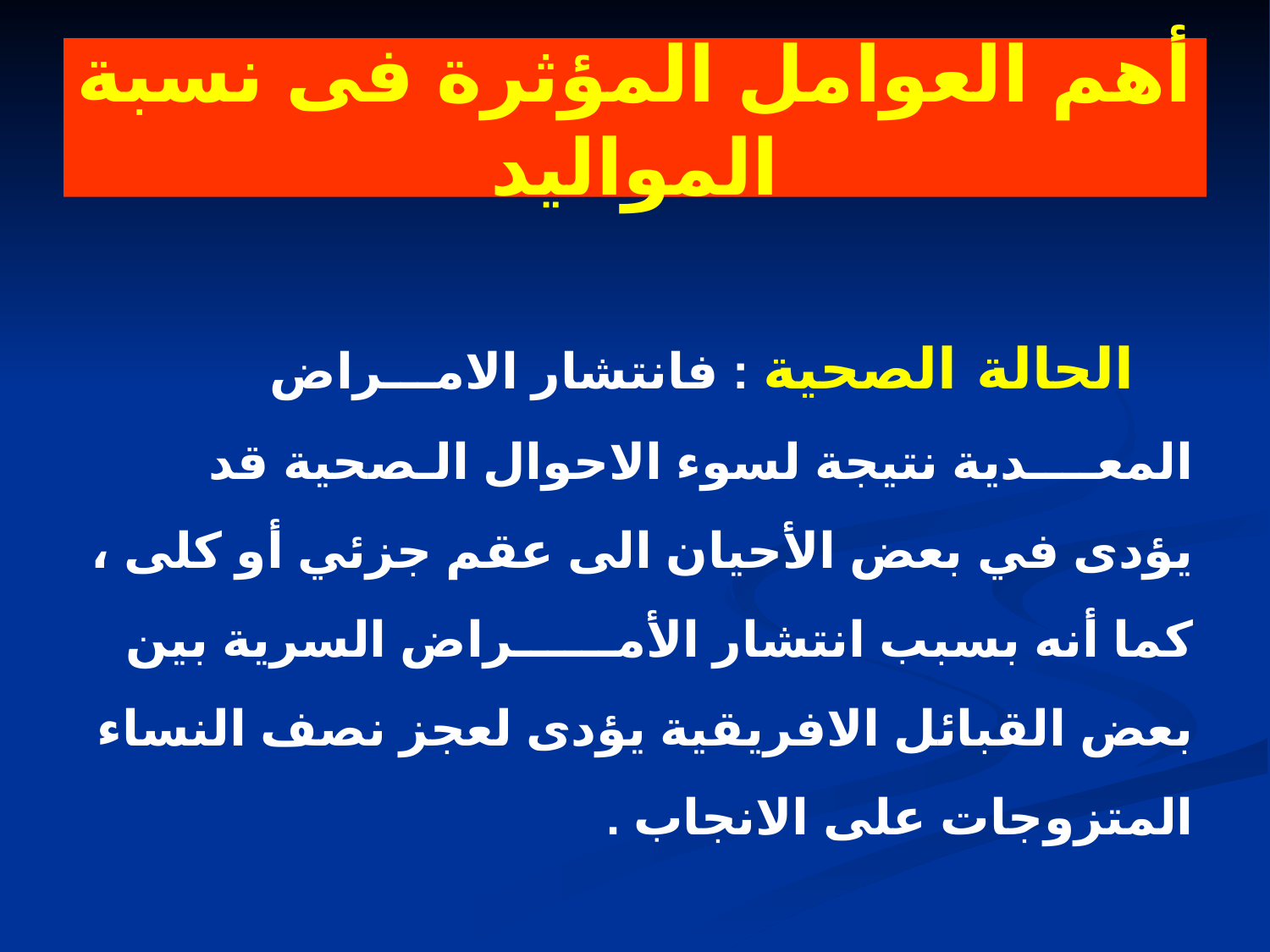

# أهم العوامل المؤثرة فى نسبة المواليد

   الحالة الصحية : فانتشار الامـــراض المعــــدية نتيجة لسوء الاحوال الـصحية قد يؤدى في بعض الأحيان الى عقم جزئي أو كلى ، كما أنه بسبب انتشار الأمــــــراض السرية بين بعض القبائل الافريقية يؤدى لعجز نصف النساء المتزوجات على الانجاب .